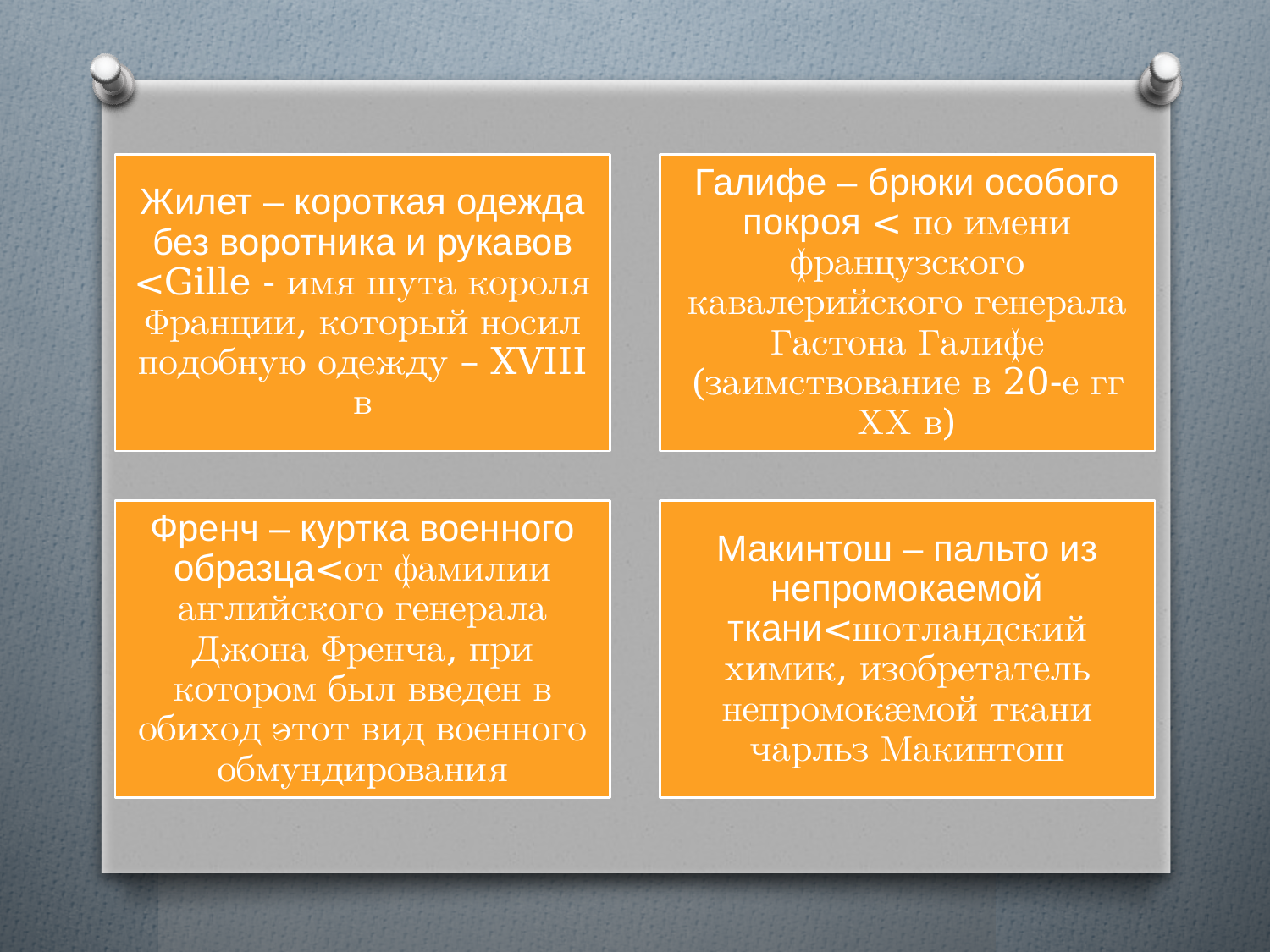

Жилет – короткая одежда без воротника и рукавов <Gille - имя шута короля Франции, который носил подобную одежду – XVIII в
Галифе – брюки особого покроя < по имени французского кавалерийского генерала Гастона Галифе (заимствование в 20-е гг ХХ в)
Френч – куртка военного образца<от фамилии английского генерала Джона Френча, при котором был введен в обиход этот вид военного обмундирования
Макинтош – пальто из непромокаемой ткани<шотландский химик, изобретатель непромокаемой ткани чарльз Макинтош